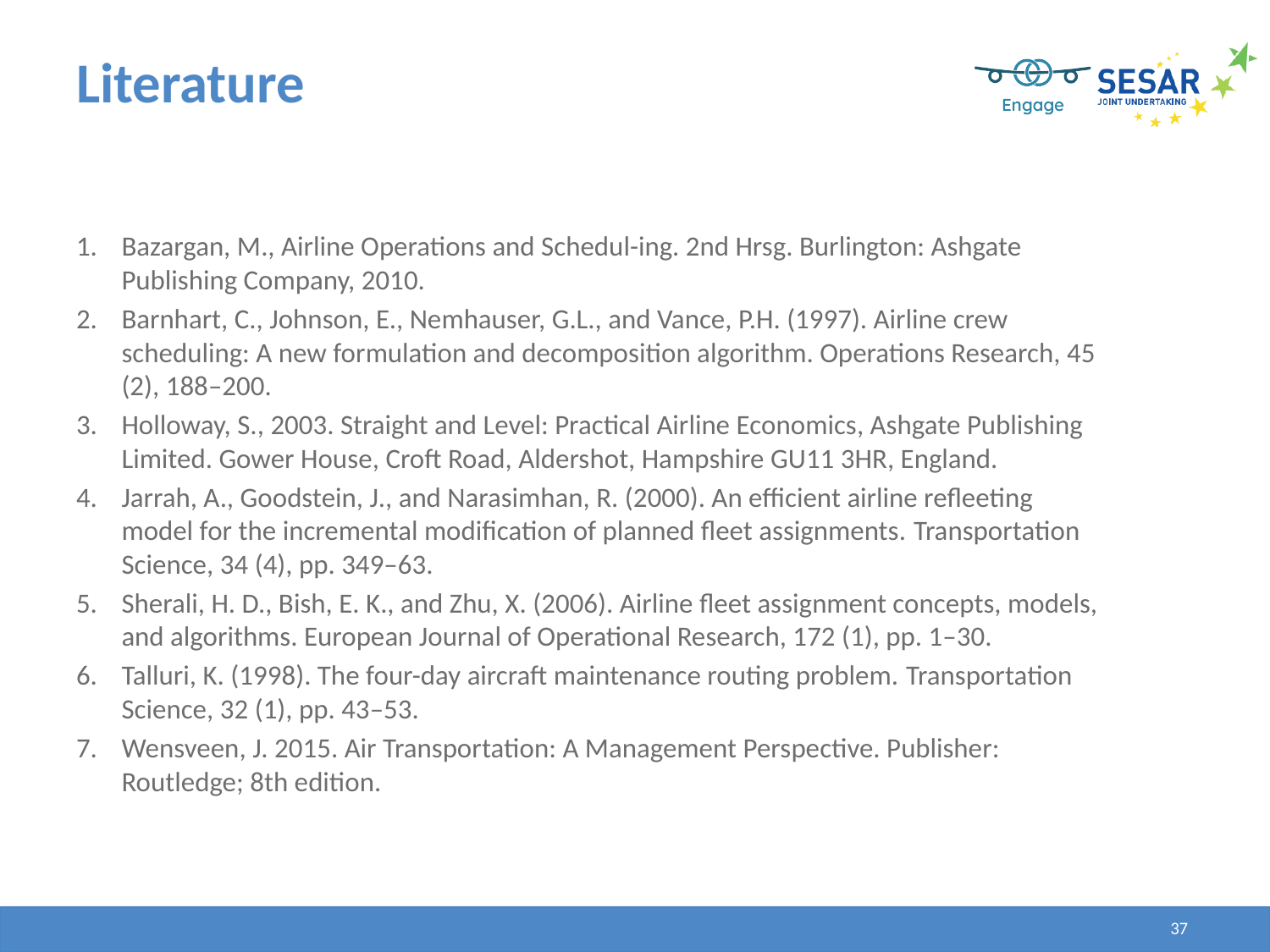

# Literature
Bazargan, M., Airline Operations and Schedul-ing. 2nd Hrsg. Burlington: Ashgate Publishing Company, 2010.
Barnhart, C., Johnson, E., Nemhauser, G.L., and Vance, P.H. (1997). Airline crew scheduling: A new formulation and decomposition algorithm. Operations Research, 45 (2), 188–200.
Holloway, S., 2003. Straight and Level: Practical Airline Economics, Ashgate Publishing Limited. Gower House, Croft Road, Aldershot, Hampshire GU11 3HR, England.
Jarrah, A., Goodstein, J., and Narasimhan, R. (2000). An efficient airline refleeting model for the incremental modification of planned fleet assignments. Transportation Science, 34 (4), pp. 349–63.
Sherali, H. D., Bish, E. K., and Zhu, X. (2006). Airline fleet assignment concepts, models, and algorithms. European Journal of Operational Research, 172 (1), pp. 1–30.
Talluri, K. (1998). The four-day aircraft maintenance routing problem. Transportation Science, 32 (1), pp. 43–53.
Wensveen, J. 2015. Air Transportation: A Management Perspective. Publisher: Routledge; 8th edition.
37